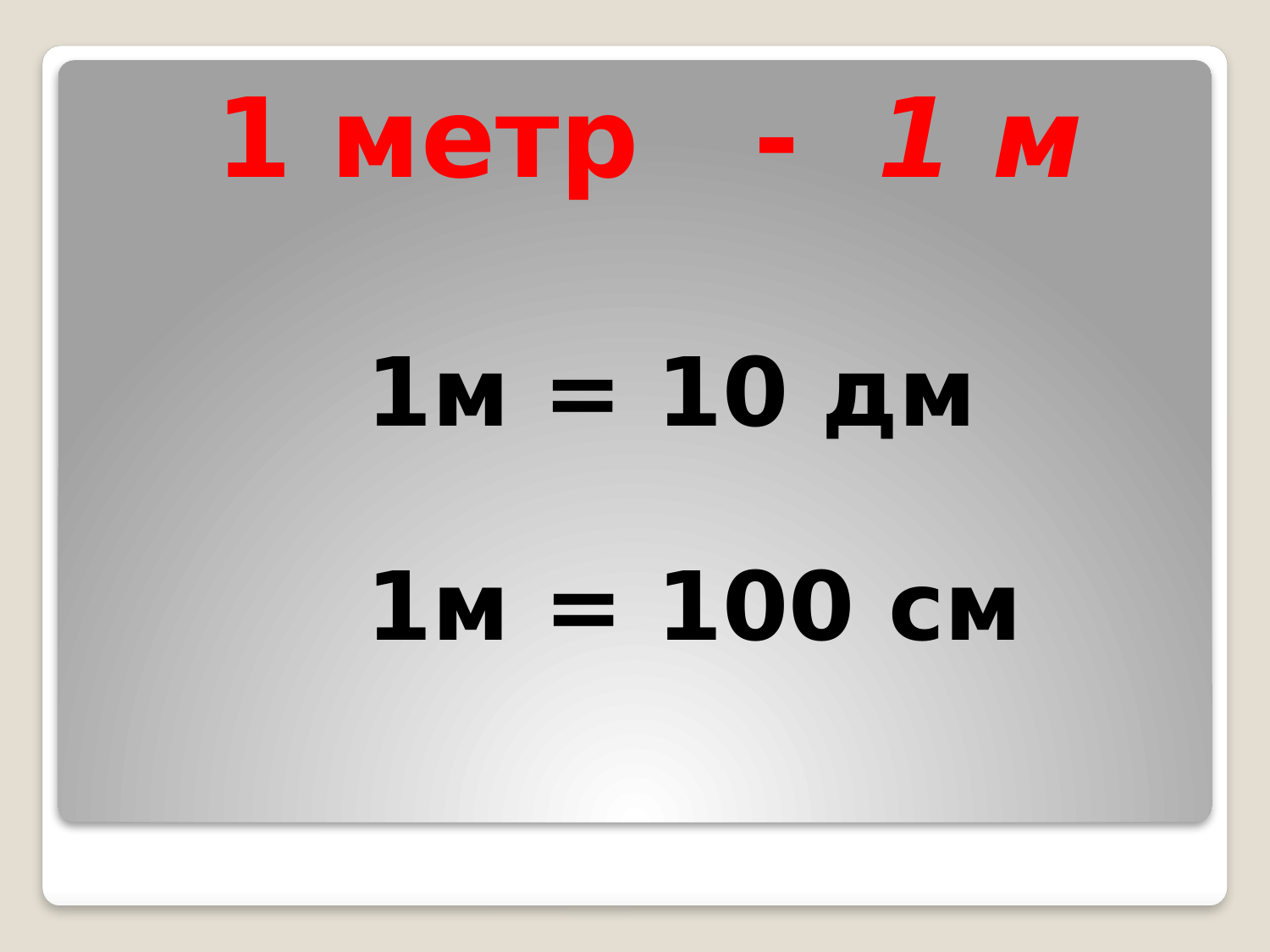

# 1 метр   -  1 м

 1м = 10 дм

 1м = 100 см